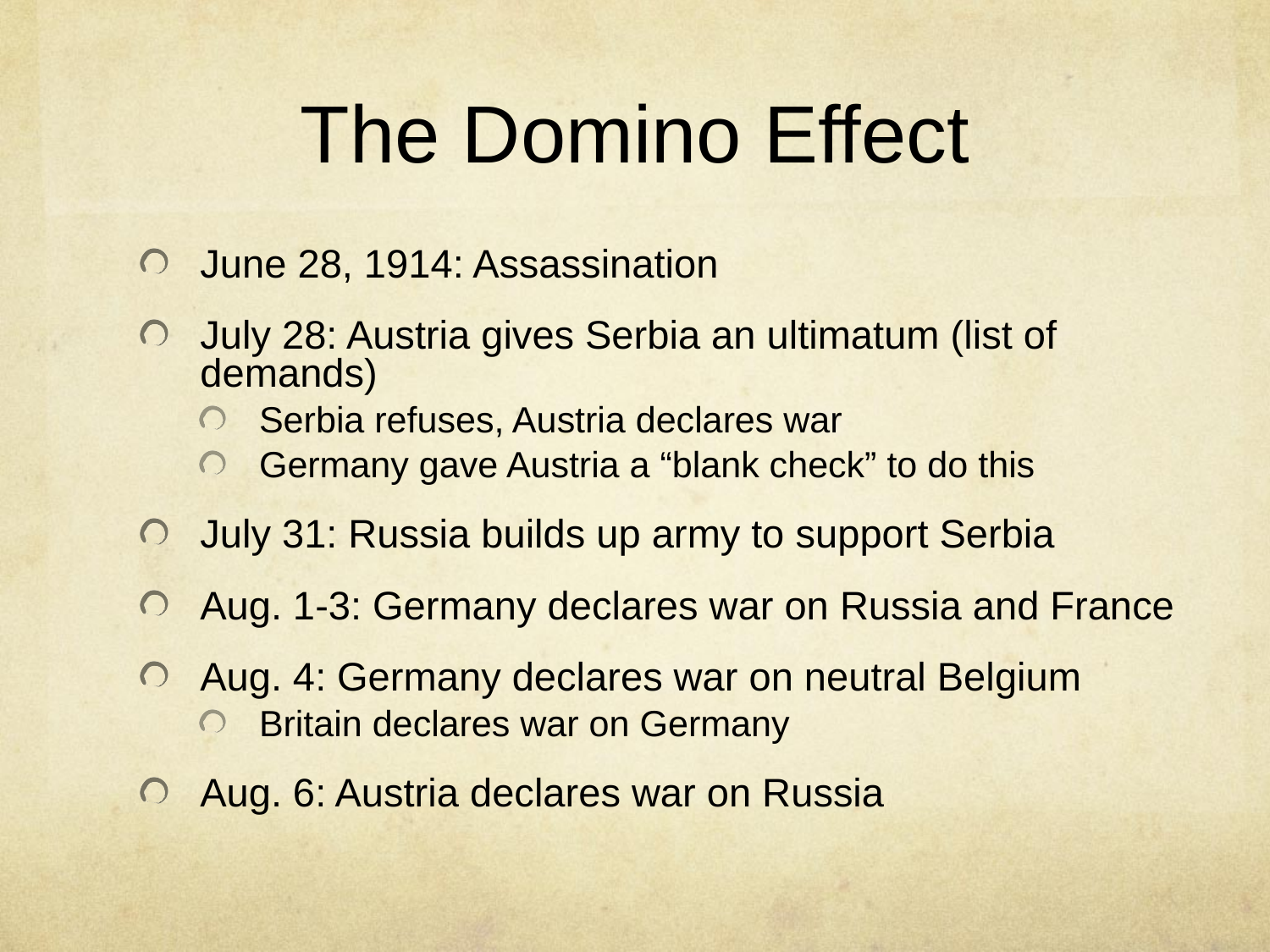

# The Domino Effect
June 28, 1914: Assassination
July 28: Austria gives Serbia an ultimatum (list of demands)
Serbia refuses, Austria declares war
Germany gave Austria a “blank check” to do this
July 31: Russia builds up army to support Serbia
Aug. 1-3: Germany declares war on Russia and France
Aug. 4: Germany declares war on neutral Belgium
Britain declares war on Germany
Aug. 6: Austria declares war on Russia